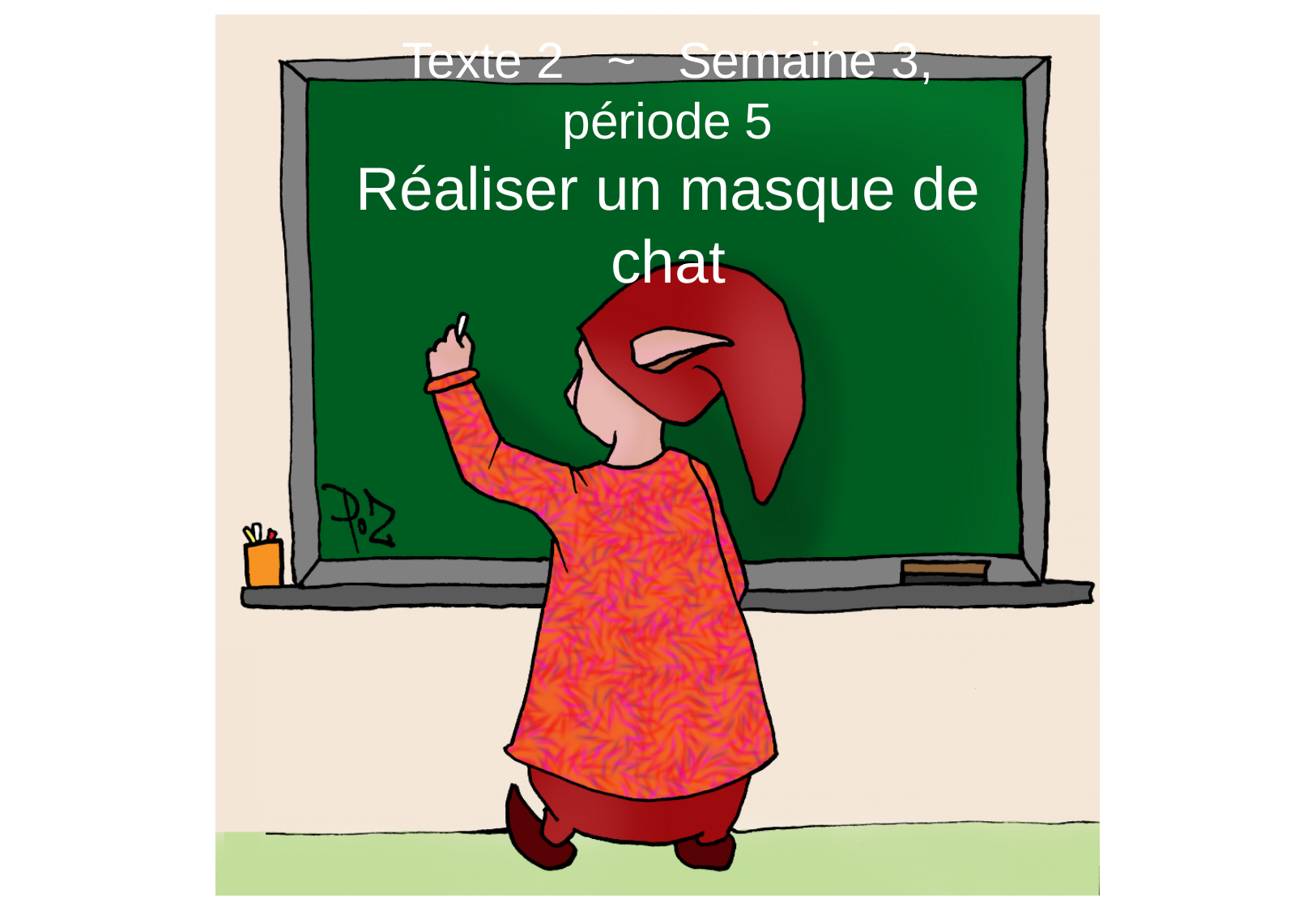

Texte 2   ~   Semaine 3, période 5
Réaliser un masque de chat